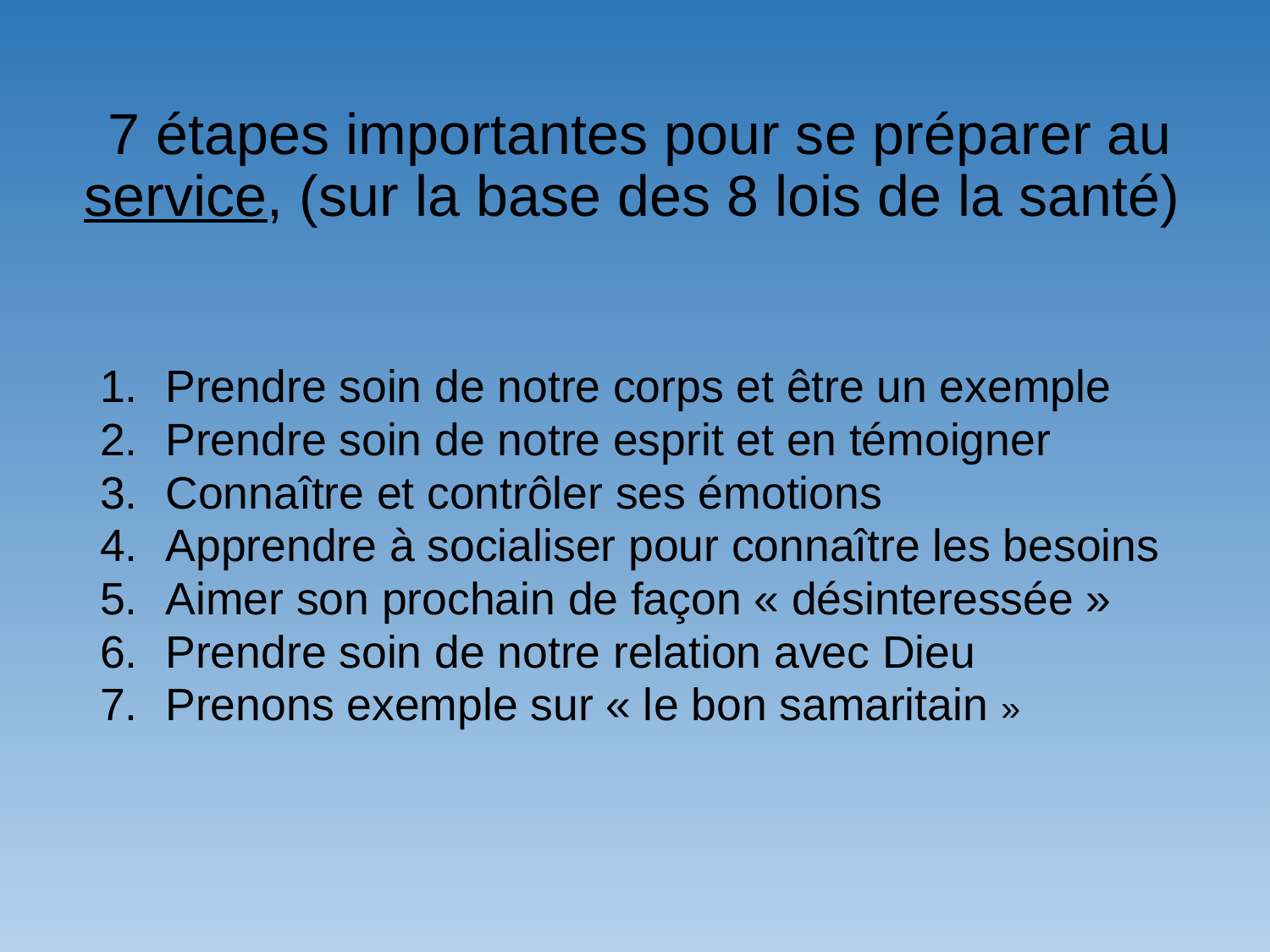

# 7 étapes importantes pour se préparer au service, (sur la base des 8 lois de la santé)
Prendre soin de notre corps et être un exemple
Prendre soin de notre esprit et en témoigner
Connaître et contrôler ses émotions
Apprendre à socialiser pour connaître les besoins
Aimer son prochain de façon « désinteressée »
Prendre soin de notre relation avec Dieu
Prenons exemple sur « le bon samaritain »